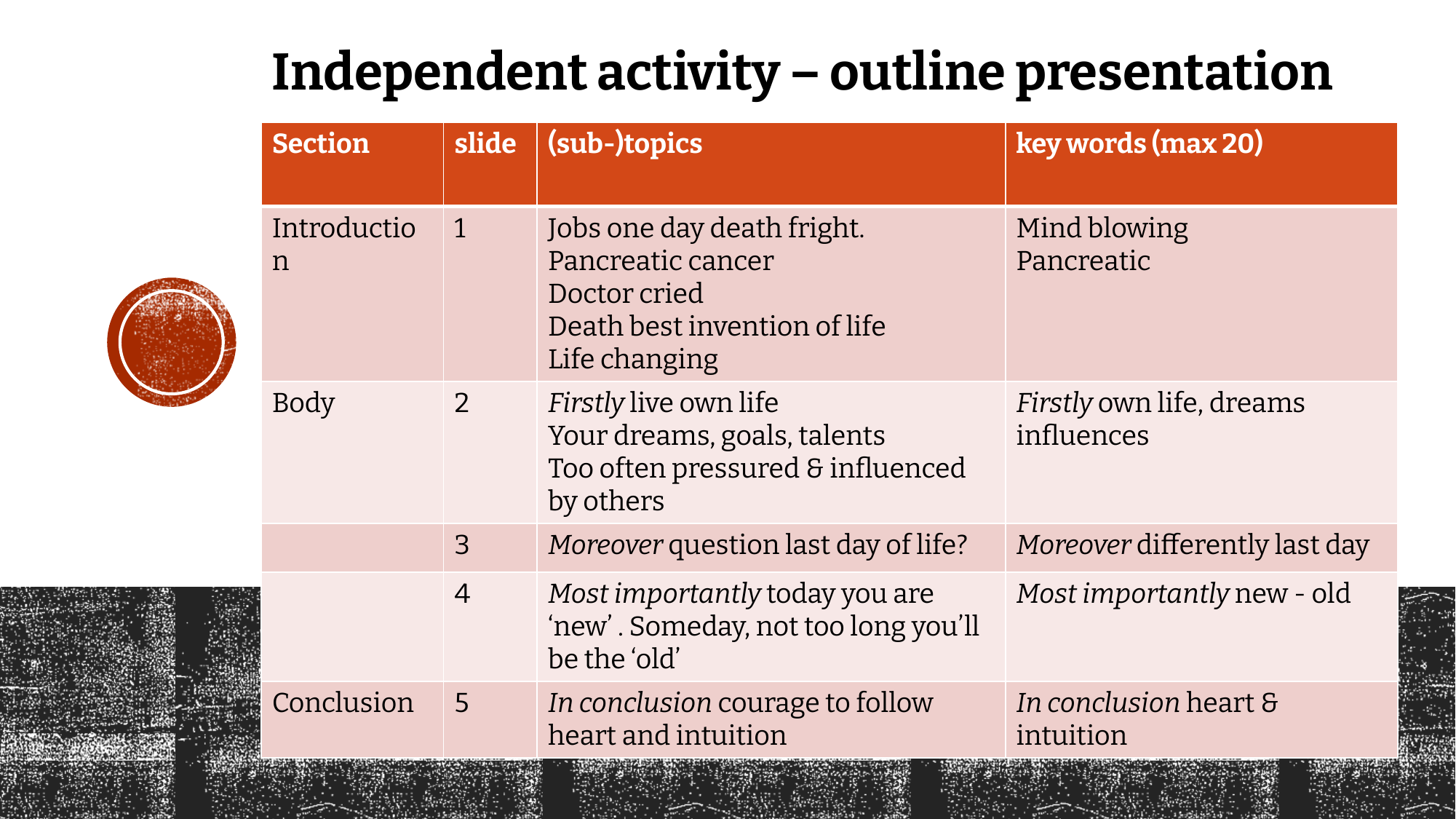

Independent activity – outline presentation
| Section | slide | (sub-)topics | key words (max 20) |
| --- | --- | --- | --- |
| Introduction | 1 | Jobs one day death fright. Pancreatic cancer Doctor cried Death best invention of life Life changing | Mind blowing Pancreatic |
| Body | 2 | Firstly live own life Your dreams, goals, talents Too often pressured & influenced by others | Firstly own life, dreams influences |
|  | 3 | Moreover question last day of life? | Moreover differently last day |
|  | 4 | Most importantly today you are ‘new’ . Someday, not too long you’ll be the ‘old’ | Most importantly new - old |
| Conclusion | 5 | In conclusion courage to follow heart and intuition | In conclusion heart & intuition |